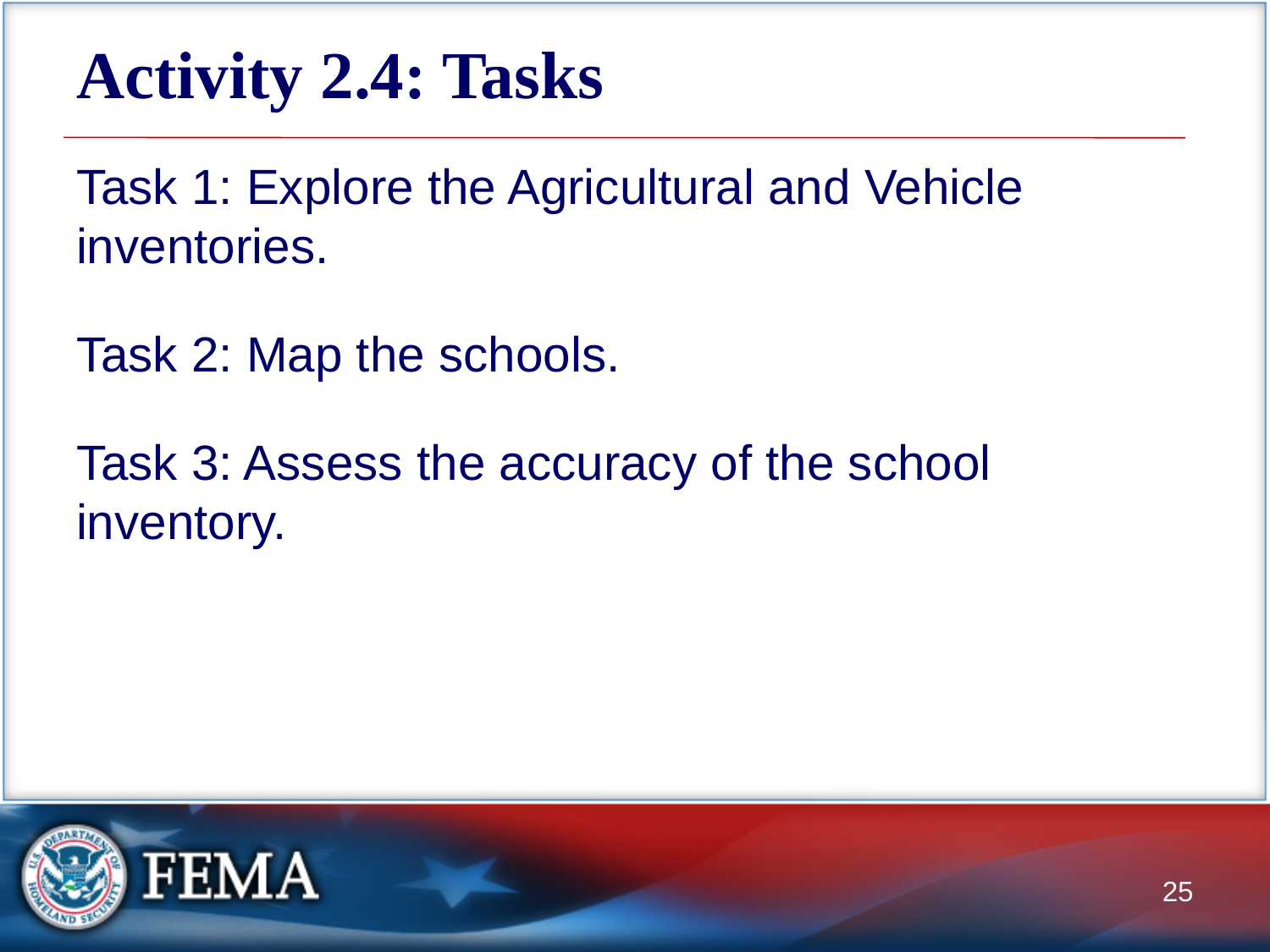

# Activity 2.4: Tasks
Task 1: Explore the Agricultural and Vehicle inventories.
Task 2: Map the schools.
Task 3: Assess the accuracy of the school inventory.
25